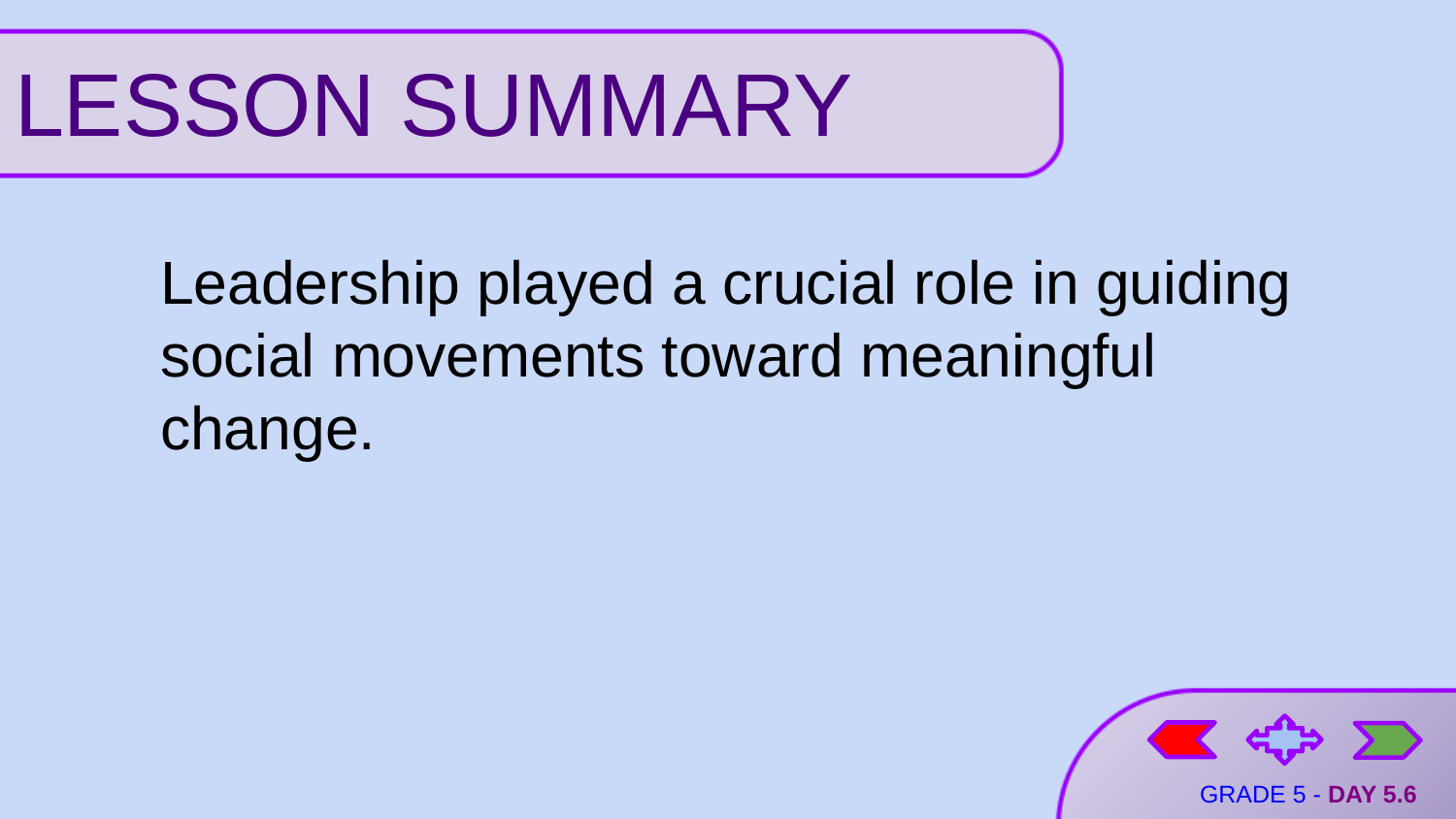

# LESSON SUMMARY

Leadership played a crucial role in guiding social movements toward meaningful change.

GRADE 5 - DAY 5.6